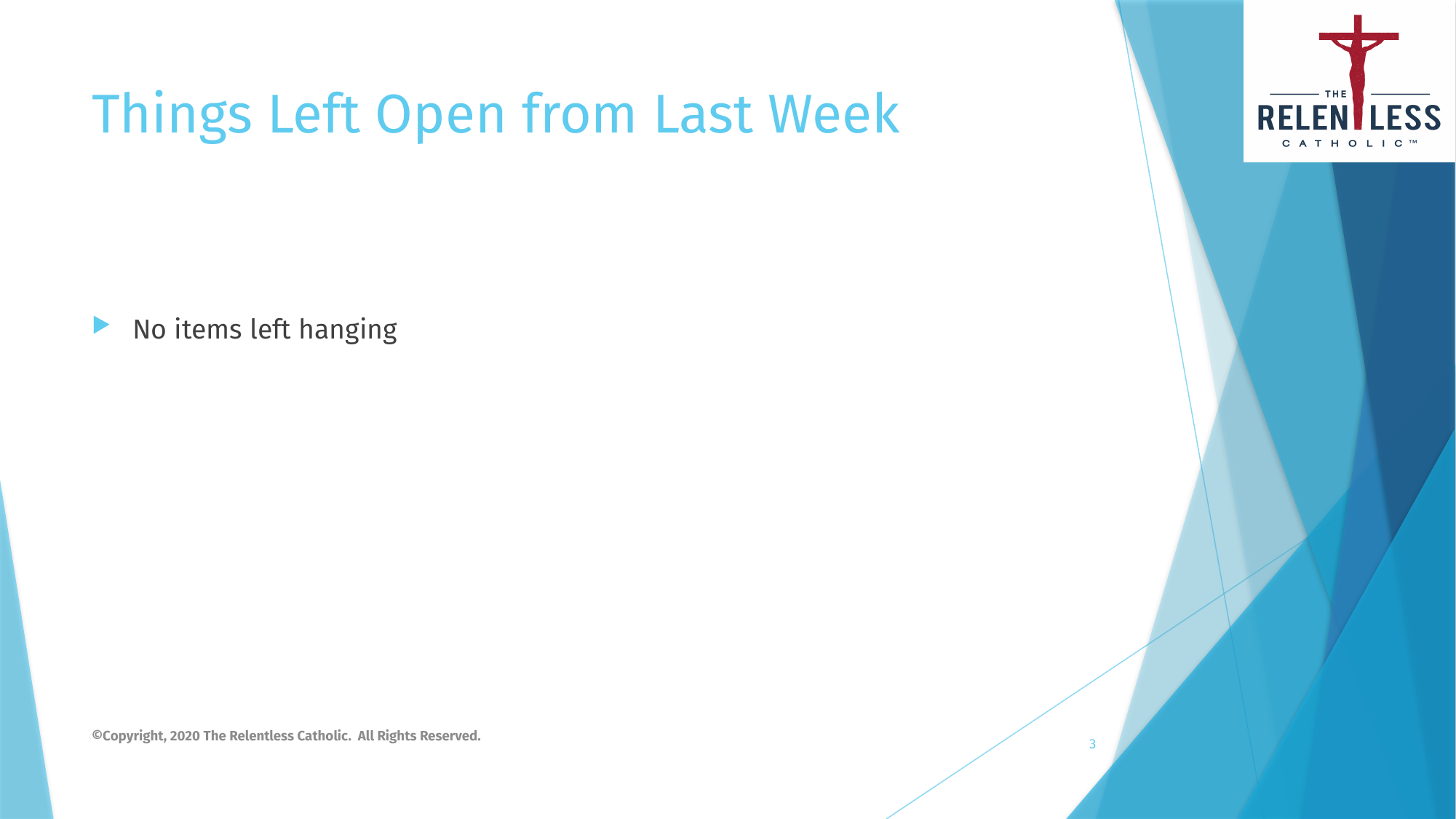

# Things Left Open from Last Week

No items left hanging

©Copyright, 2020 The Relentless Catholic.  All Rights Reserved.

3